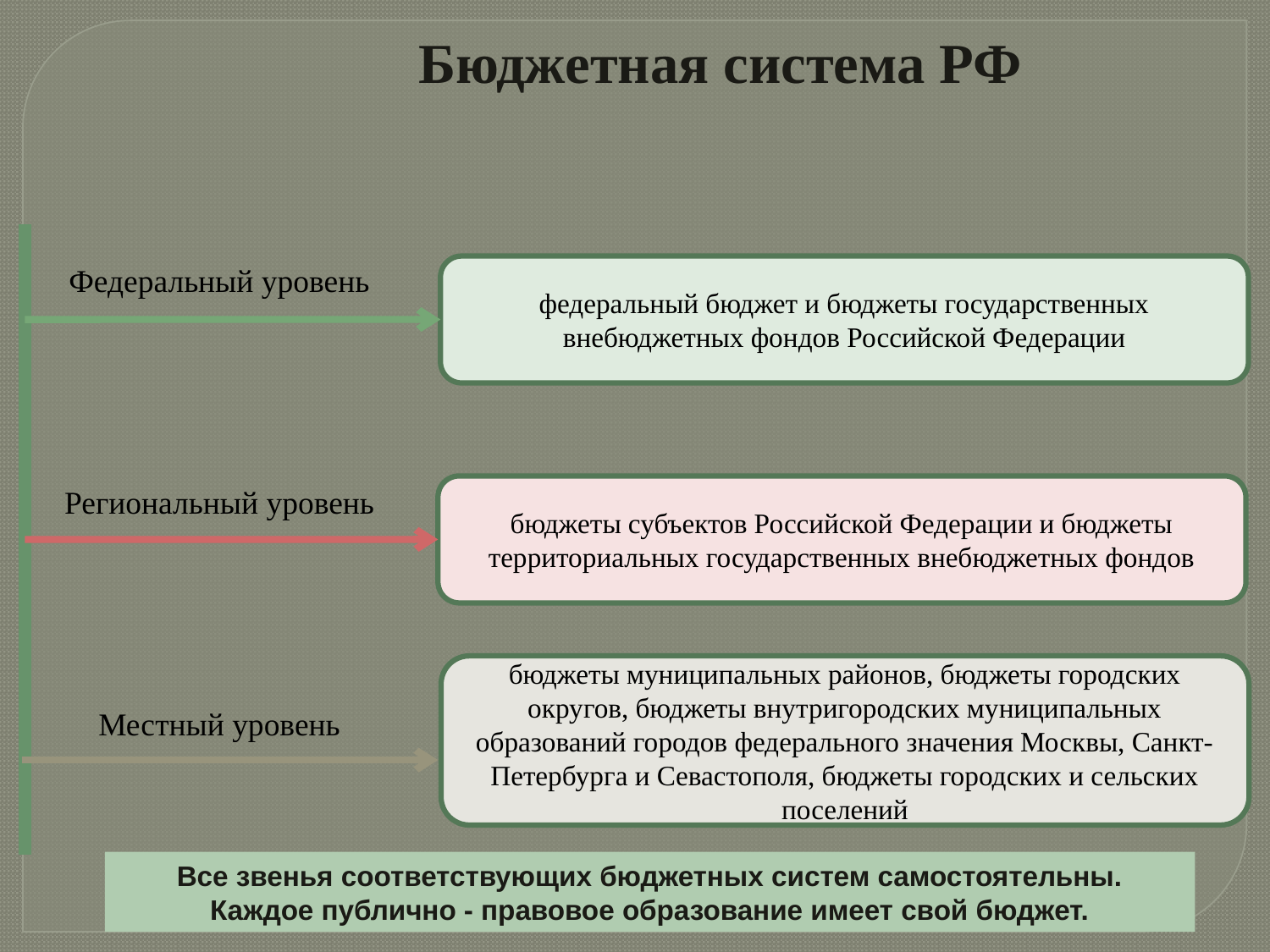

Бюджетная система РФ
Федеральный уровень
федеральный бюджет и бюджеты государственных внебюджетных фондов Российской Федерации
Региональный уровень
бюджеты субъектов Российской Федерации и бюджеты территориальных государственных внебюджетных фондов
бюджеты муниципальных районов, бюджеты городских округов, бюджеты внутригородских муниципальных образований городов федерального значения Москвы, Санкт-Петербурга и Севастополя, бюджеты городских и сельских поселений
Местный уровень
Все звенья соответствующих бюджетных систем самостоятельны.
Каждое публично - правовое образование имеет свой бюджет.